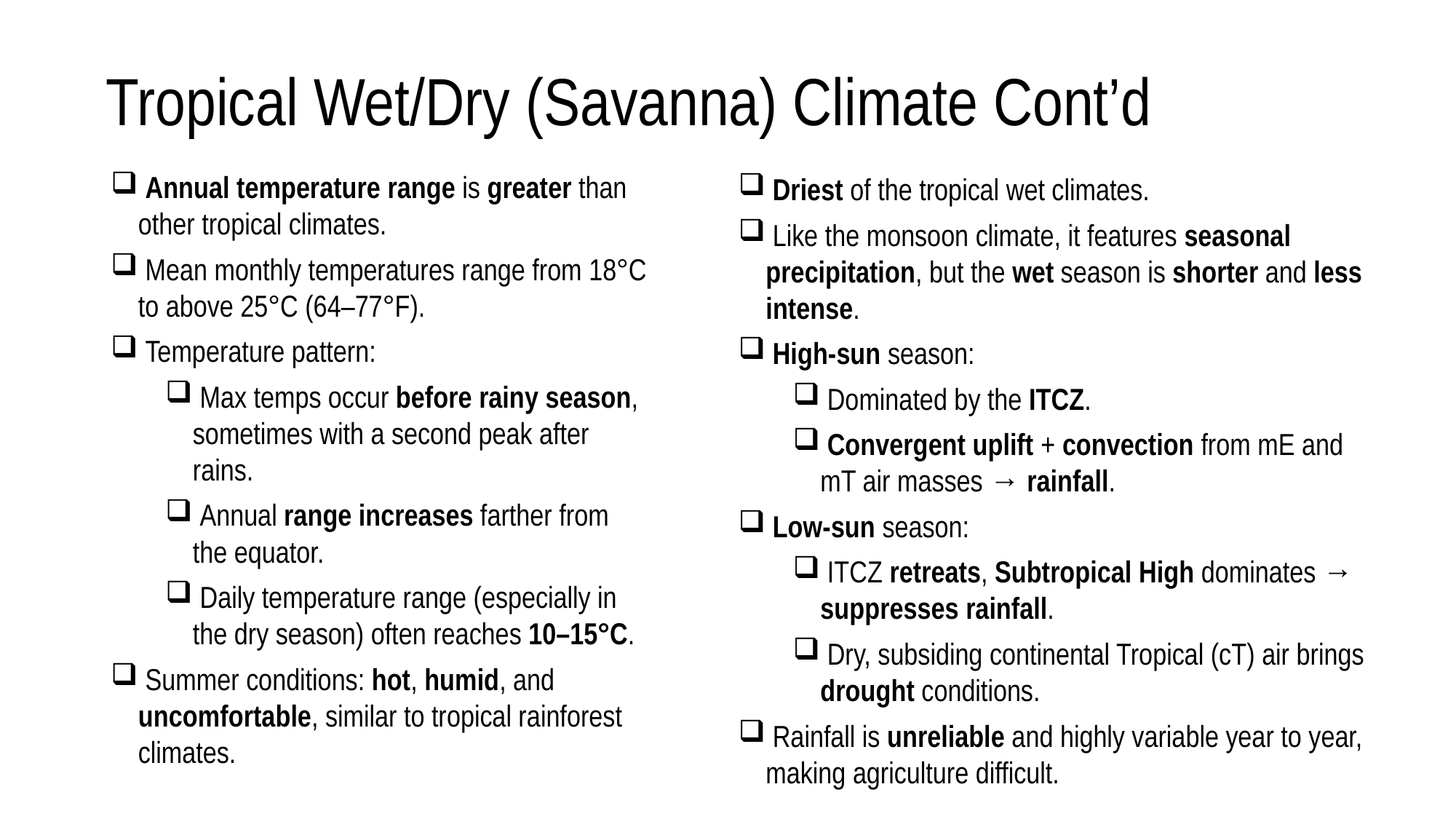

# Tropical Wet/Dry (Savanna) Climate Cont’d
 Annual temperature range is greater than other tropical climates.
 Mean monthly temperatures range from 18°C to above 25°C (64–77°F).
 Temperature pattern:
 Max temps occur before rainy season, sometimes with a second peak after rains.
 Annual range increases farther from the equator.
 Daily temperature range (especially in the dry season) often reaches 10–15°C.
 Summer conditions: hot, humid, and uncomfortable, similar to tropical rainforest climates.
 Driest of the tropical wet climates.
 Like the monsoon climate, it features seasonal precipitation, but the wet season is shorter and less intense.
 High-sun season:
 Dominated by the ITCZ.
 Convergent uplift + convection from mE and mT air masses → rainfall.
 Low-sun season:
 ITCZ retreats, Subtropical High dominates → suppresses rainfall.
 Dry, subsiding continental Tropical (cT) air brings drought conditions.
 Rainfall is unreliable and highly variable year to year, making agriculture difficult.